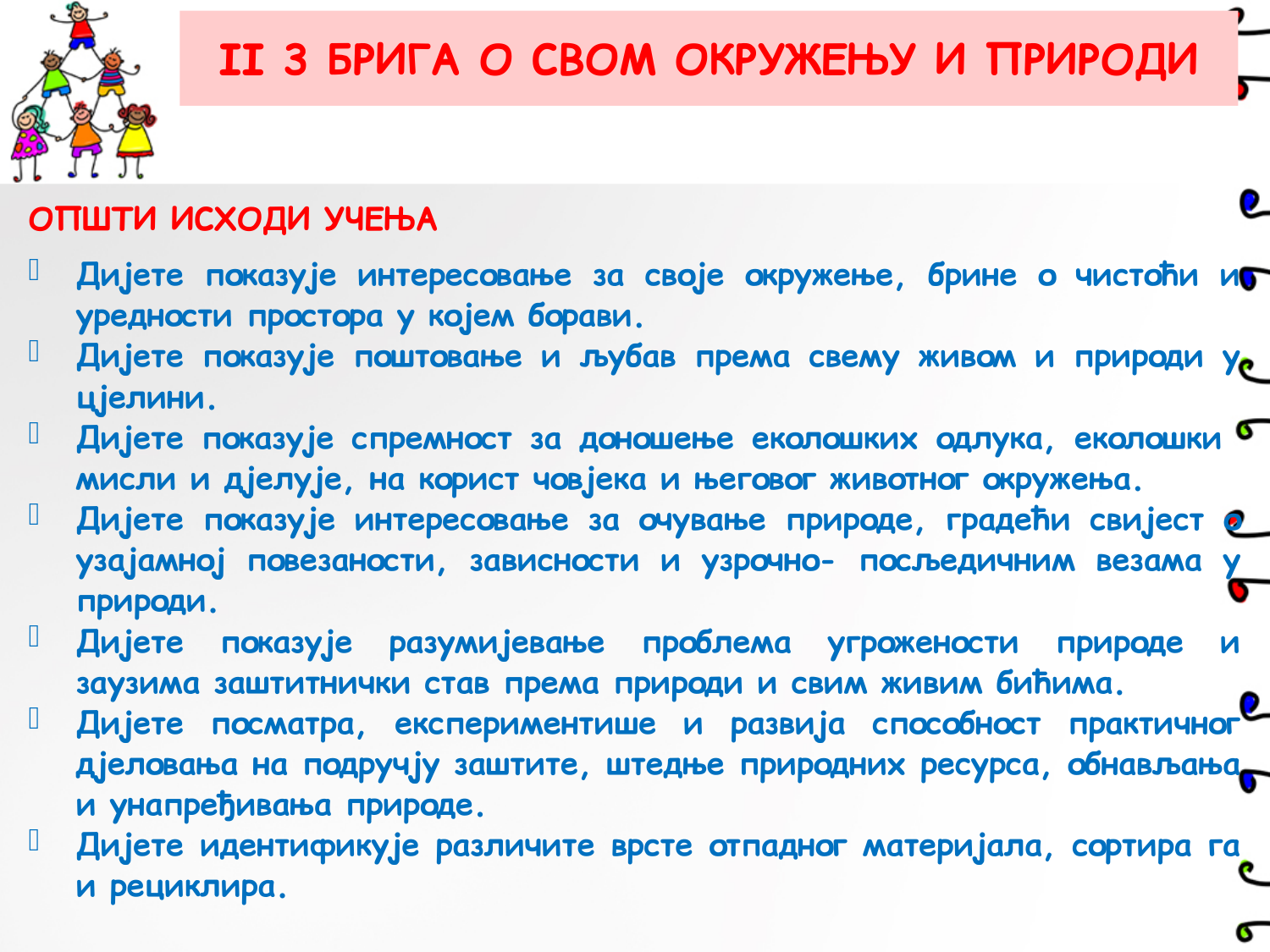

# II 3 БРИГА О СВОМ ОКРУЖЕЊУ И ПРИРОДИ
ОПШТИ ИСХОДИ УЧЕЊА
Дијете показује интересовање за своје окружење, брине о чистоћи и уредности простора у којем борави.
Дијете показује поштовање и љубав према свему живом и природи у цјелини.
Дијете показује спремност за доношење еколошких одлука, еколошки  мисли и дјелује, на корист човјека и његовог животног окружења.
Дијете показује интересовање за очување природе, градећи свијест о узајамној повезаности, зависности и узрочно- посљедичним везама у природи.
Дијете показује разумијевање проблема угрожености природе и заузима заштитнички став према природи и свим живим бићима.
Дијете посматра, експериментише и развија способност практичног дјеловања на подручју заштите, штедње природних ресурса, обнављања и унапређивања природе.
Дијете идентификује различите врсте отпадног материјала, сортира га и рециклира.